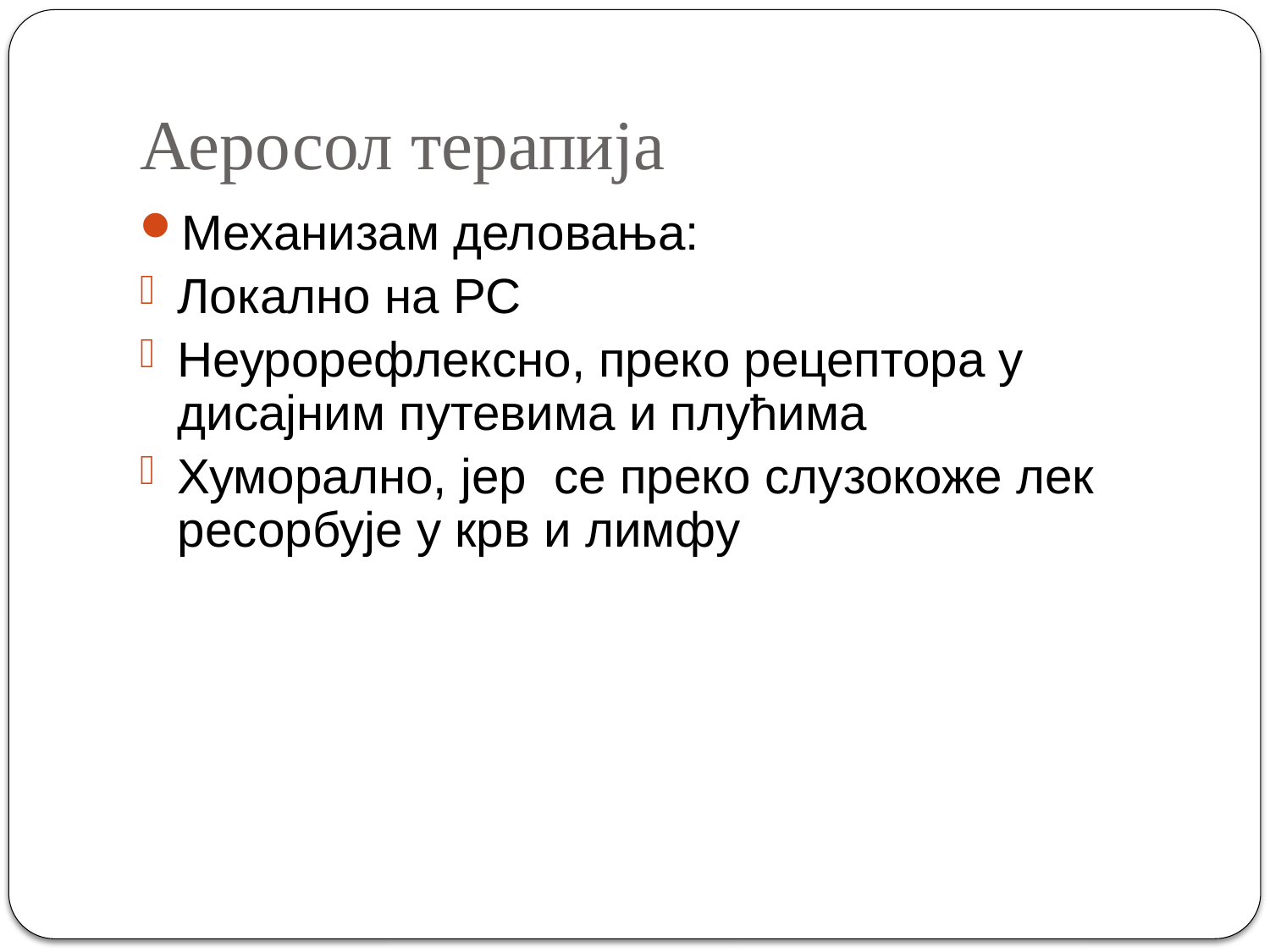

# Аеросол терапија
Механизам деловања:
Локално на РС
Неурорефлексно, преко рецептора у дисајним путевима и плућима
Хуморално, јер  се преко слузокоже лек ресорбује у крв и лимфу